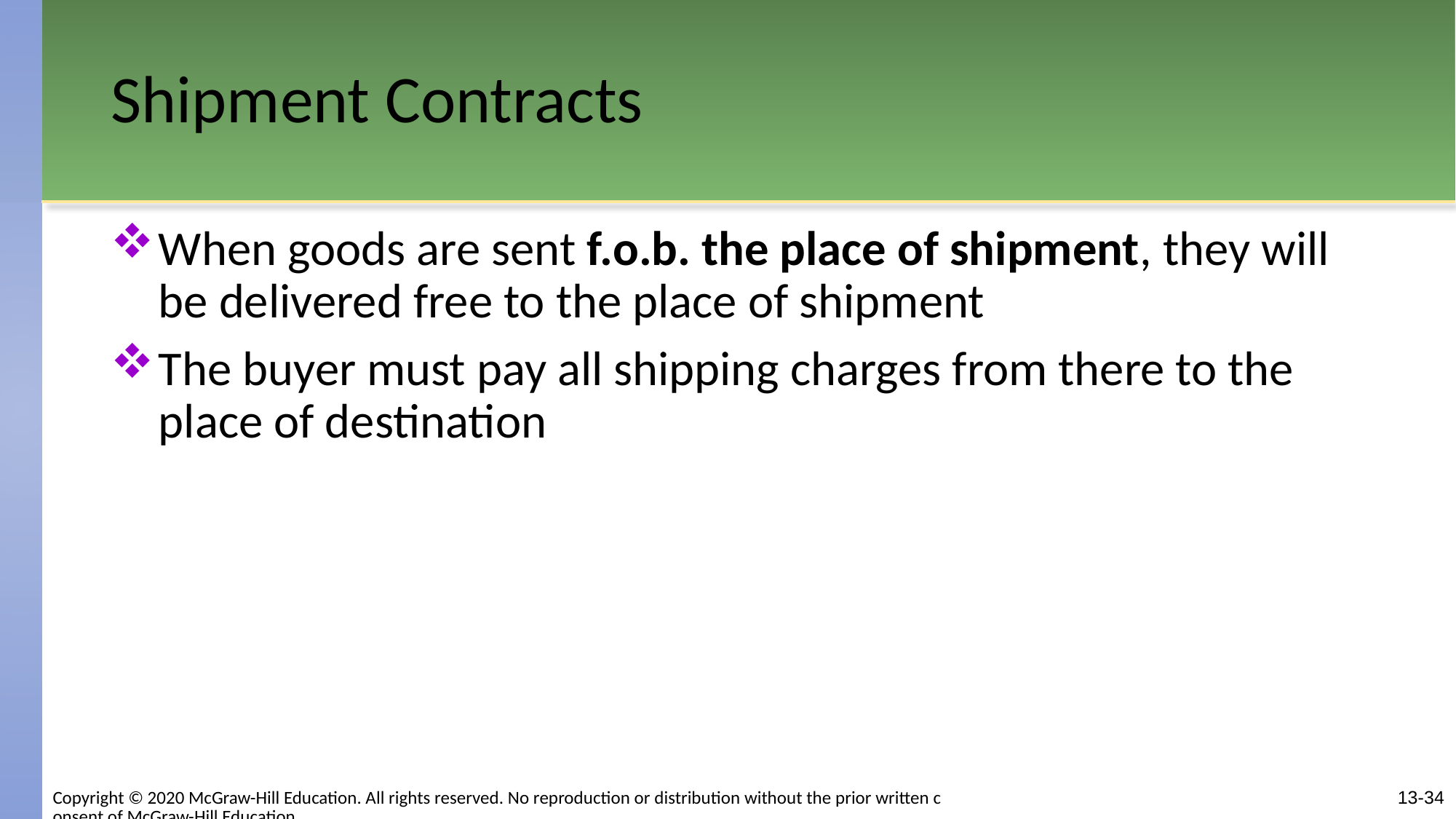

# Shipment Contracts
When goods are sent f.o.b. the place of shipment, they will be delivered free to the place of shipment
The buyer must pay all shipping charges from there to the place of destination

Copyright © 2020 McGraw-Hill Education. All rights reserved. No reproduction or distribution without the prior written consent of McGraw-Hill Education.
13-34